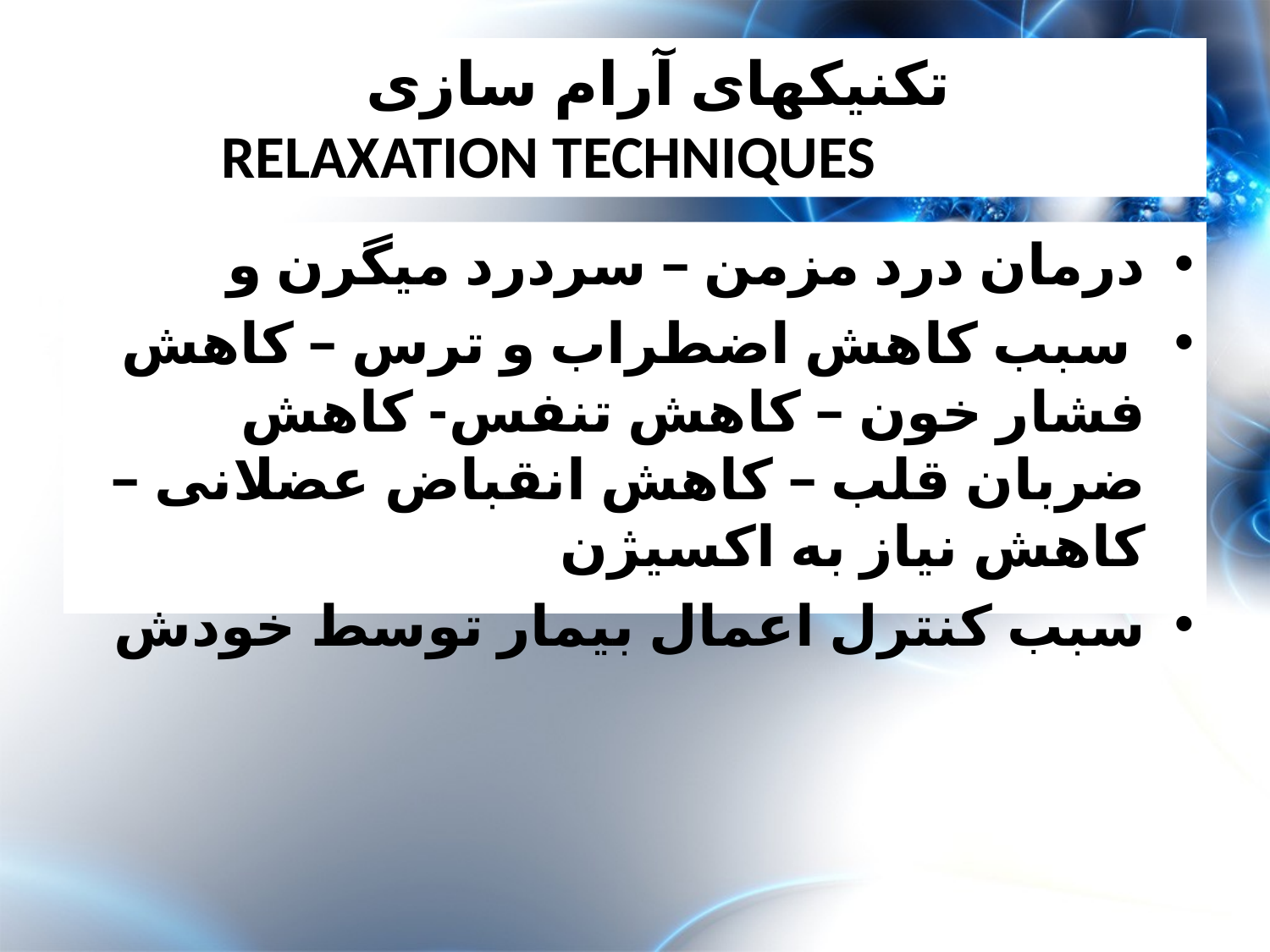

# تکنیکهای آرام سازی relaxation techniques
درمان درد مزمن – سردرد میگرن و
 سبب کاهش اضطراب و ترس – کاهش فشار خون – کاهش تنفس- کاهش ضربان قلب – کاهش انقباض عضلانی – کاهش نیاز به اکسیژن
سبب کنترل اعمال بیمار توسط خودش